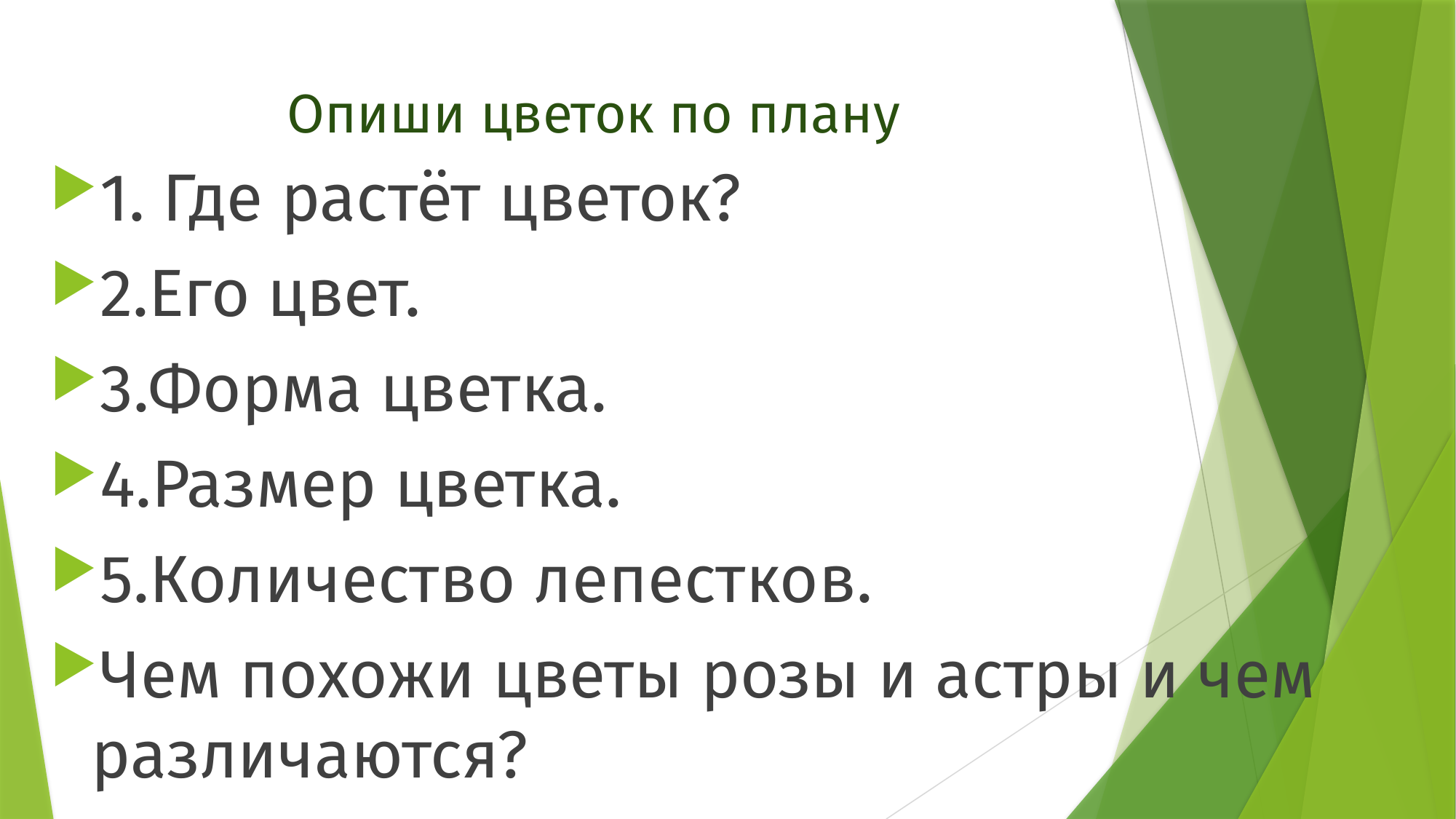

# Опиши цветок по плану
1. Где растёт цветок?
2.Его цвет.
3.Форма цветка.
4.Размер цветка.
5.Количество лепестков.
Чем похожи цветы розы и астры и чем различаются?